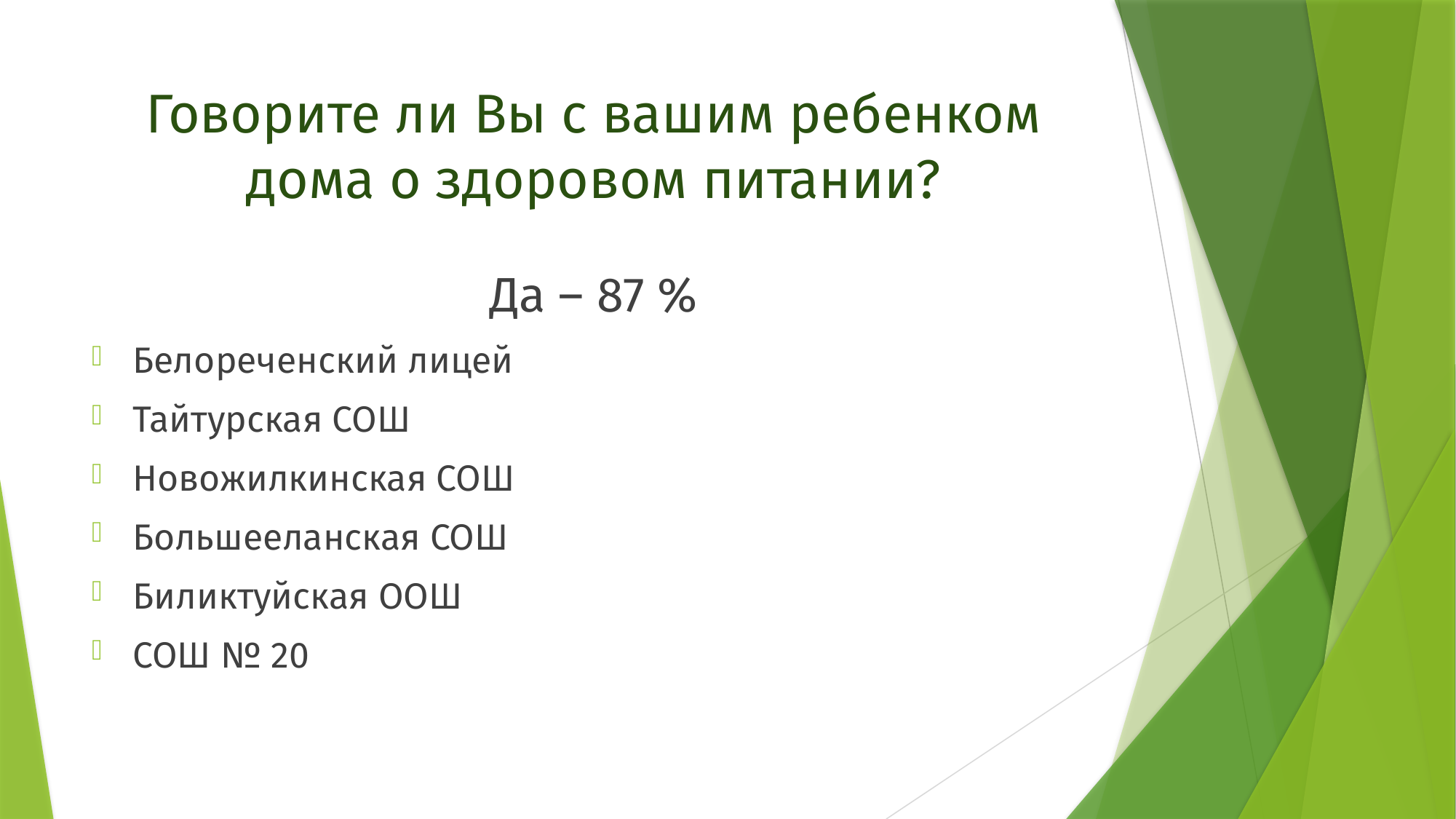

# Говорите ли Вы с вашим ребенком дома о здоровом питании?
Да – 87 %
Белореченский лицей
Тайтурская СОШ
Новожилкинская СОШ
Большееланская СОШ
Биликтуйская ООШ
СОШ № 20